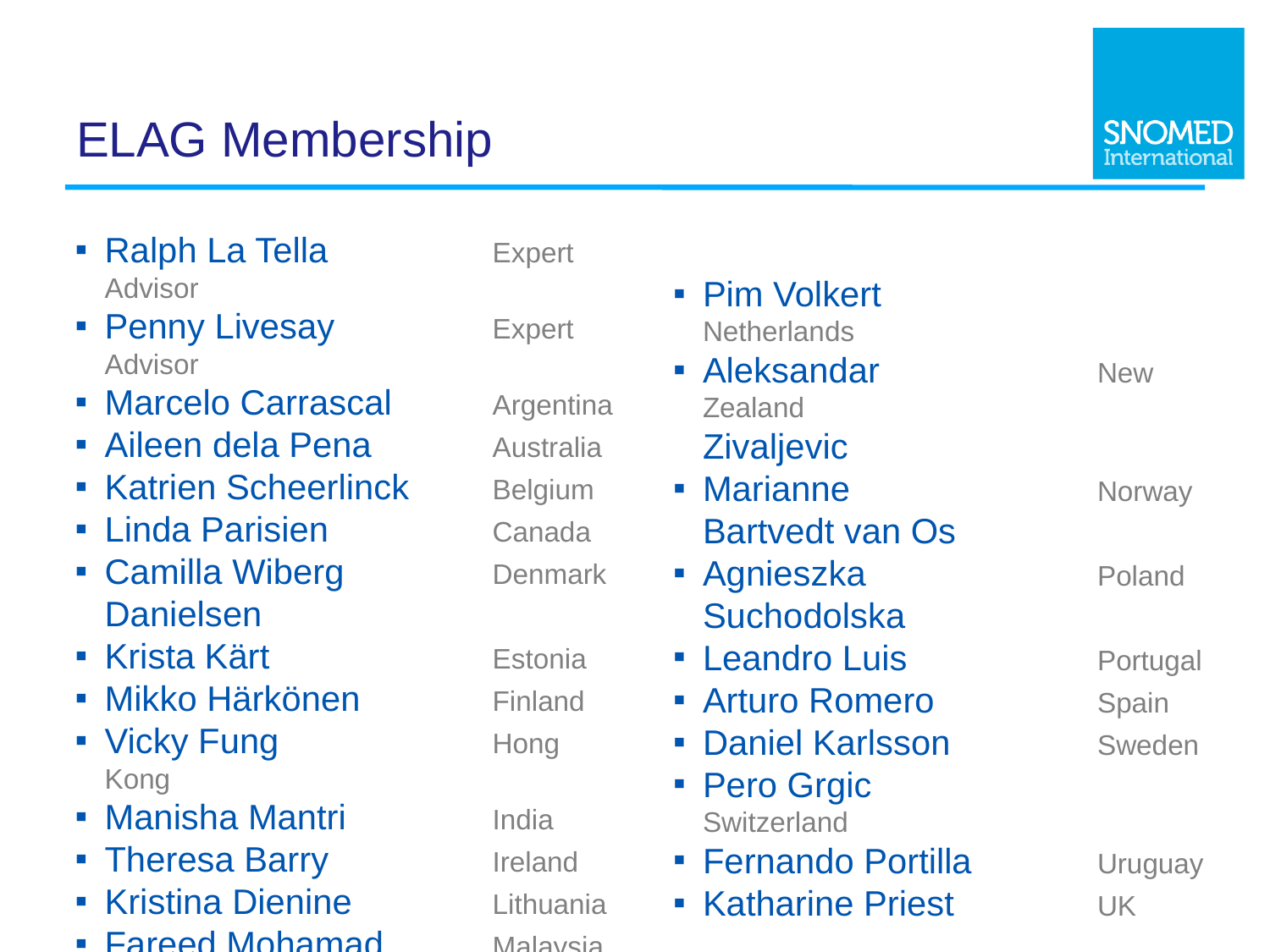

# ELAG Membership
Ralph La Tella	Expert Advisor
Penny Livesay	Expert Advisor
Marcelo Carrascal	Argentina
Aileen dela Pena	Australia
Katrien Scheerlinck	Belgium
Linda Parisien	Canada
Camilla Wiberg 	Denmark
Danielsen
Krista Kärt	Estonia
Mikko Härkönen	Finland
Vicky Fung	Hong Kong
Manisha Mantri	India
Theresa Barry	Ireland
Kristina Dienine	Lithuania
Fareed Mohamad 	Malaysia
Pim Volkert	Netherlands
Aleksandar 	New Zealand
Zivaljevic
Marianne 	Norway
Bartvedt van Os
Agnieszka 	Poland
Suchodolska
Leandro Luis	Portugal
Arturo Romero	Spain
Daniel Karlsson	Sweden
Pero Grgic	Switzerland
Fernando Portilla	Uruguay
Katharine Priest	UK